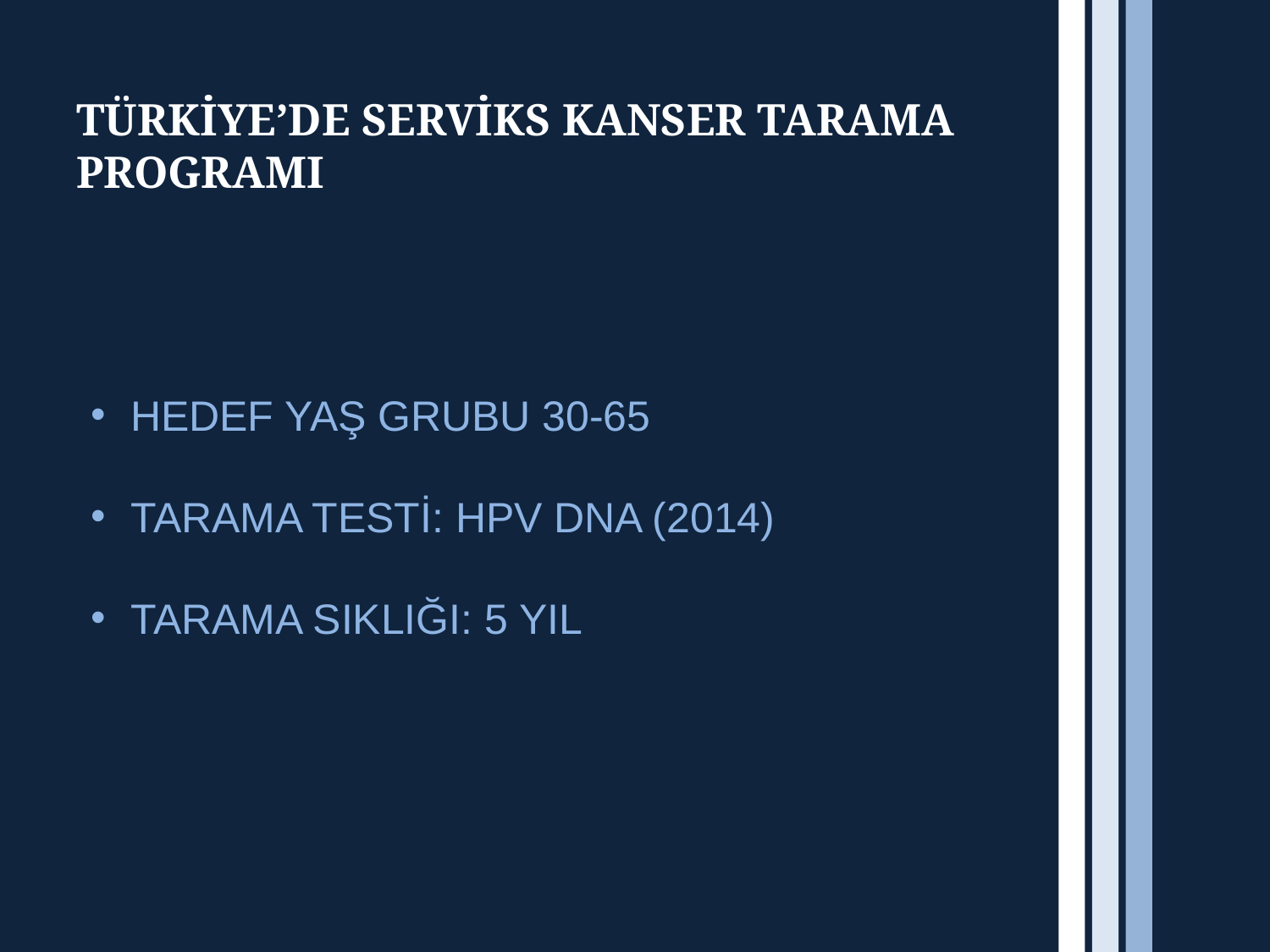

# TÜRKİYE’DE SERVİKS KANSER TARAMA PROGRAMI

HEDEF YAŞ GRUBU 30-65

TARAMA TESTİ: HPV DNA (2014)

TARAMA SIKLIĞI: 5 YIL